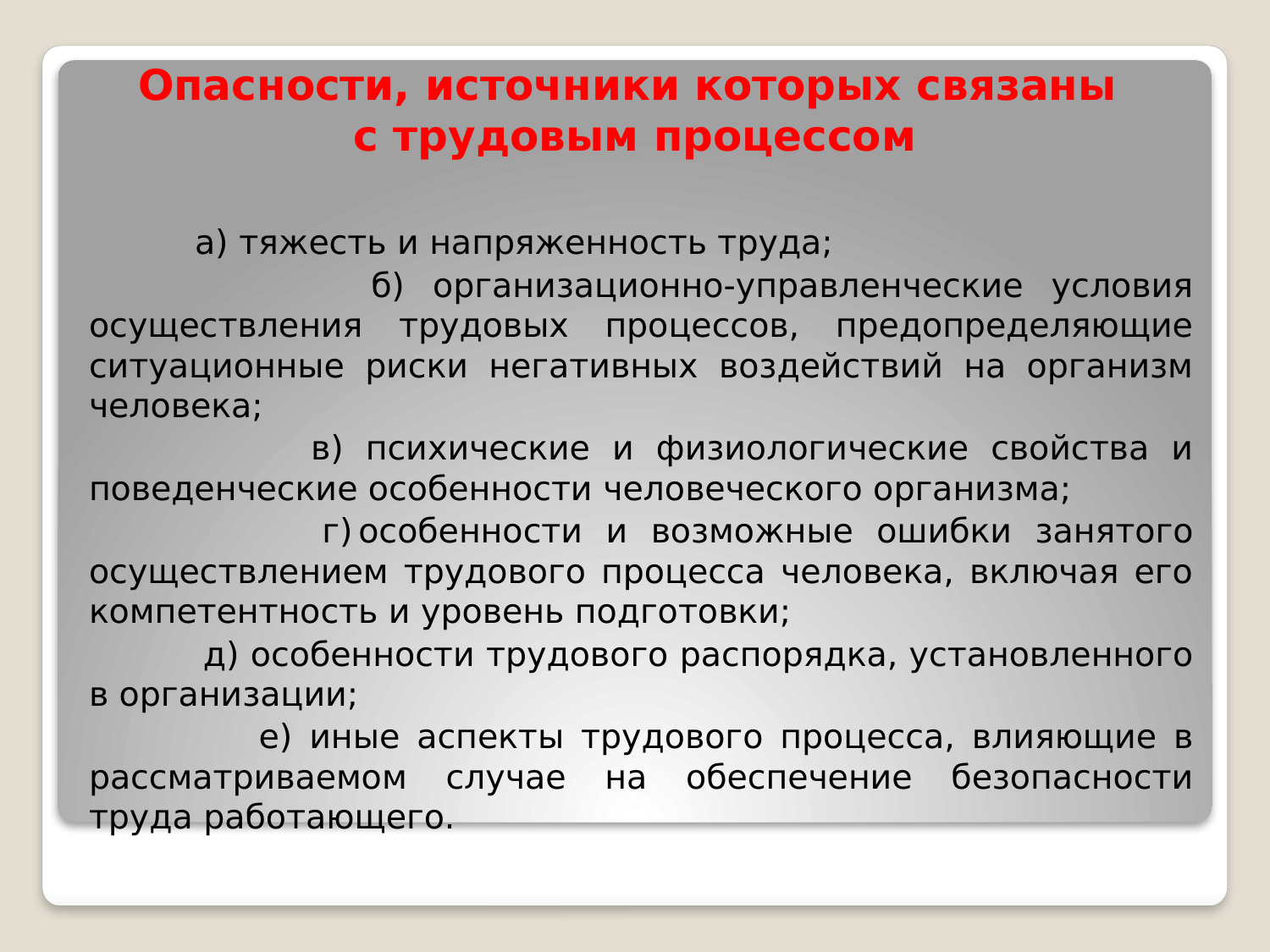

# Опасности, источники которых связаны с трудовым процессом
          а) тяжесть и напряженность труда;
          б) организационно-управленческие условия осуществления трудовых процессов, предопределяющие ситуационные риски негативных воздействий на организм человека;
          в) психические и физиологические свойства и поведенческие особенности человеческого организма;
          г)	особенности и возможные ошибки занятого осуществлением трудового процесса человека, включая его компетентность и уровень подготовки;
          д) особенности трудового распорядка, установленного в организации;
          е) иные аспекты трудового процесса, влияющие в рассматриваемом случае на обеспечение безопасности труда работающего.